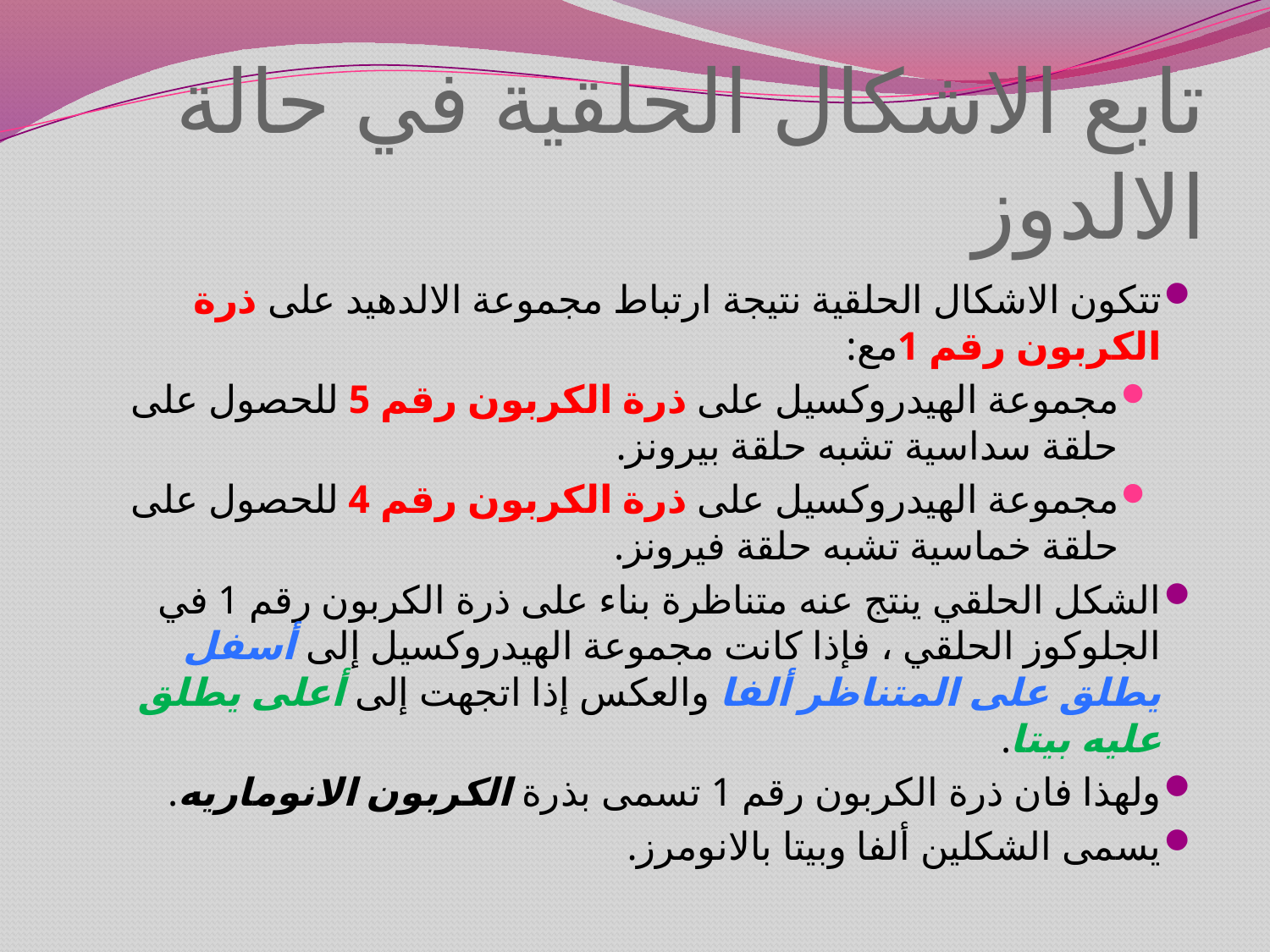

# تابع الاشكال الحلقية في حالة الالدوز
تتكون الاشكال الحلقية نتيجة ارتباط مجموعة الالدهيد على ذرة الكربون رقم 1مع:
مجموعة الهيدروكسيل على ذرة الكربون رقم 5 للحصول على حلقة سداسية تشبه حلقة بيرونز.
مجموعة الهيدروكسيل على ذرة الكربون رقم 4 للحصول على حلقة خماسية تشبه حلقة فيرونز.
الشكل الحلقي ينتج عنه متناظرة بناء على ذرة الكربون رقم 1 في الجلوكوز الحلقي ، فإذا كانت مجموعة الهيدروكسيل إلى أسفل يطلق على المتناظر ألفا والعكس إذا اتجهت إلى أعلى يطلق عليه بيتا.
ولهذا فان ذرة الكربون رقم 1 تسمى بذرة الكربون الانوماريه.
يسمى الشكلين ألفا وبيتا بالانومرز.